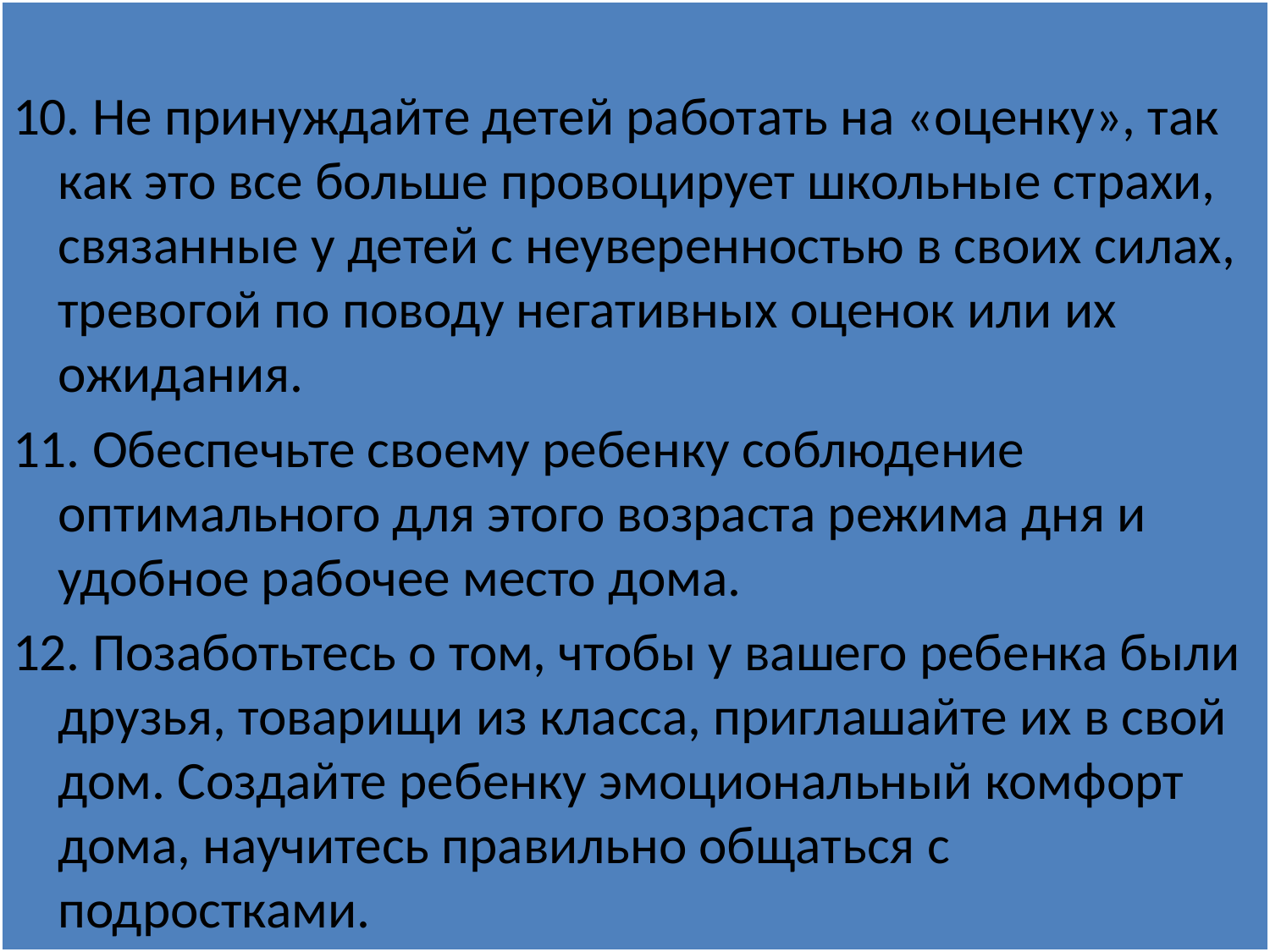

10. Не принуждайте детей работать на «оценку», так как это все больше провоцирует школьные страхи, связанные у детей с неуверенностью в своих силах, тревогой по поводу негативных оценок или их ожидания.
11. Обеспечьте своему ребенку соблюдение оптимального для этого возраста режима дня и удобное рабочее место дома.
12. Позаботьтесь о том, чтобы у вашего ребенка были друзья, товарищи из класса, приглашайте их в свой дом. Создайте ребенку эмоциональный комфорт дома, научитесь правильно общаться с подростками.

#